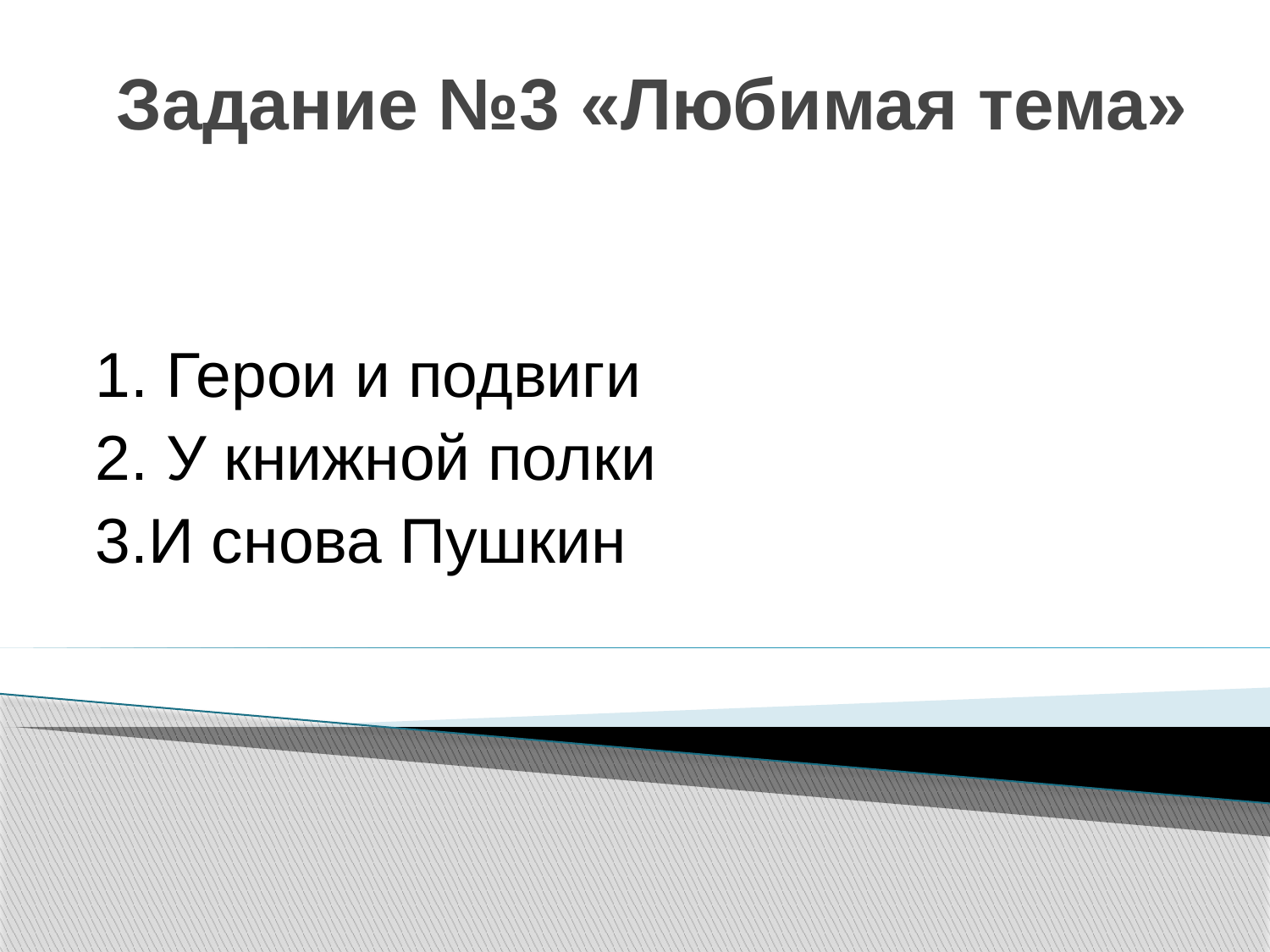

# Задание №3 «Любимая тема»
1. Герои и подвиги
2. У книжной полки
3.И снова Пушкин